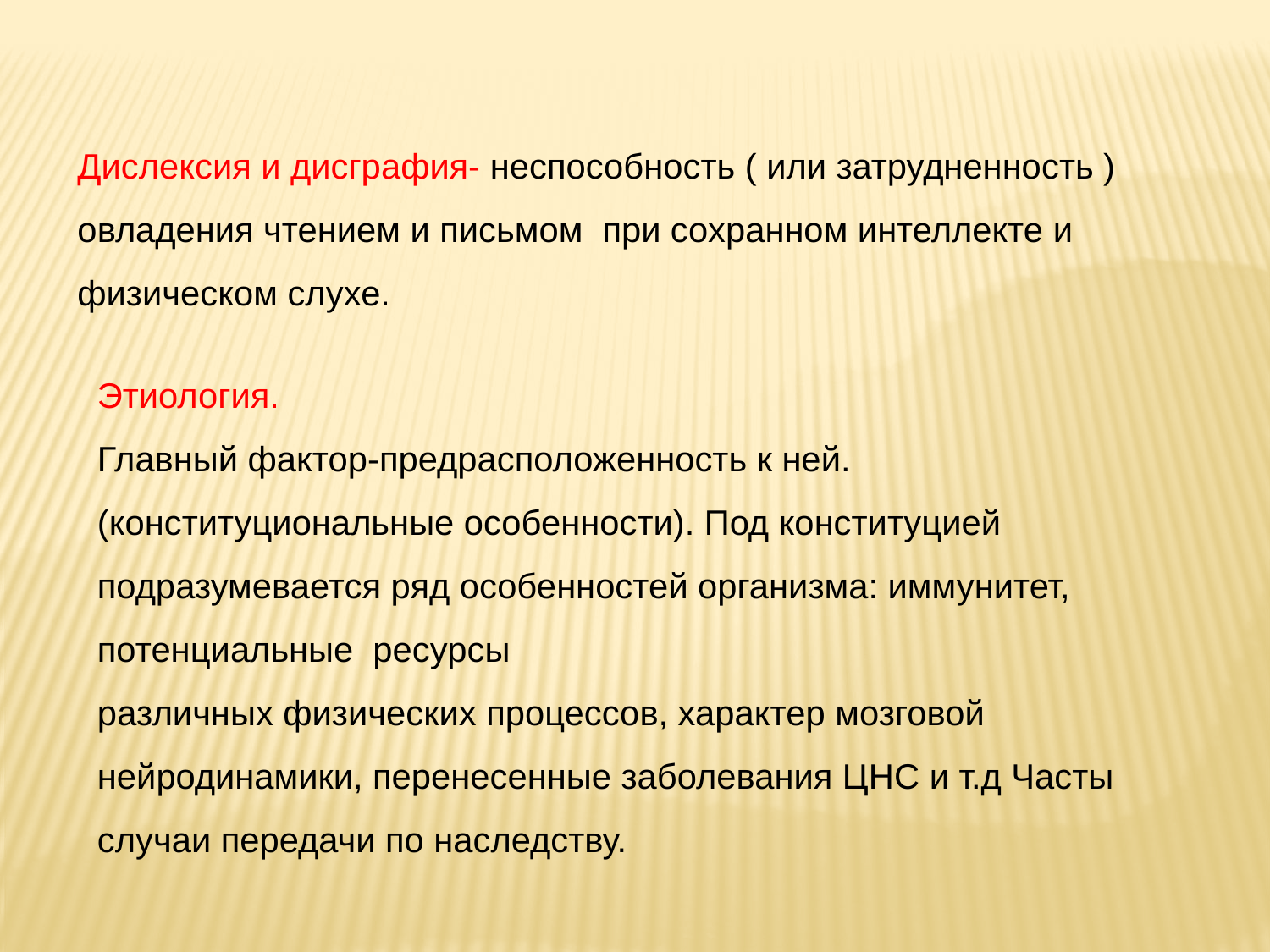

Дислексия и дисграфия- неспособность ( или затрудненность ) овладения чтением и письмом  при сохранном интеллекте и физическом слухе.

Этиология.
Главный фактор-предрасположенность к ней. (конституциональные особенности). Под конституцией подразумевается ряд особенностей организма: иммунитет, потенциальные  ресурсы
различных физических процессов, характер мозговой нейродинамики, перенесенные заболевания ЦНС и т.д Часты случаи передачи по наследству.